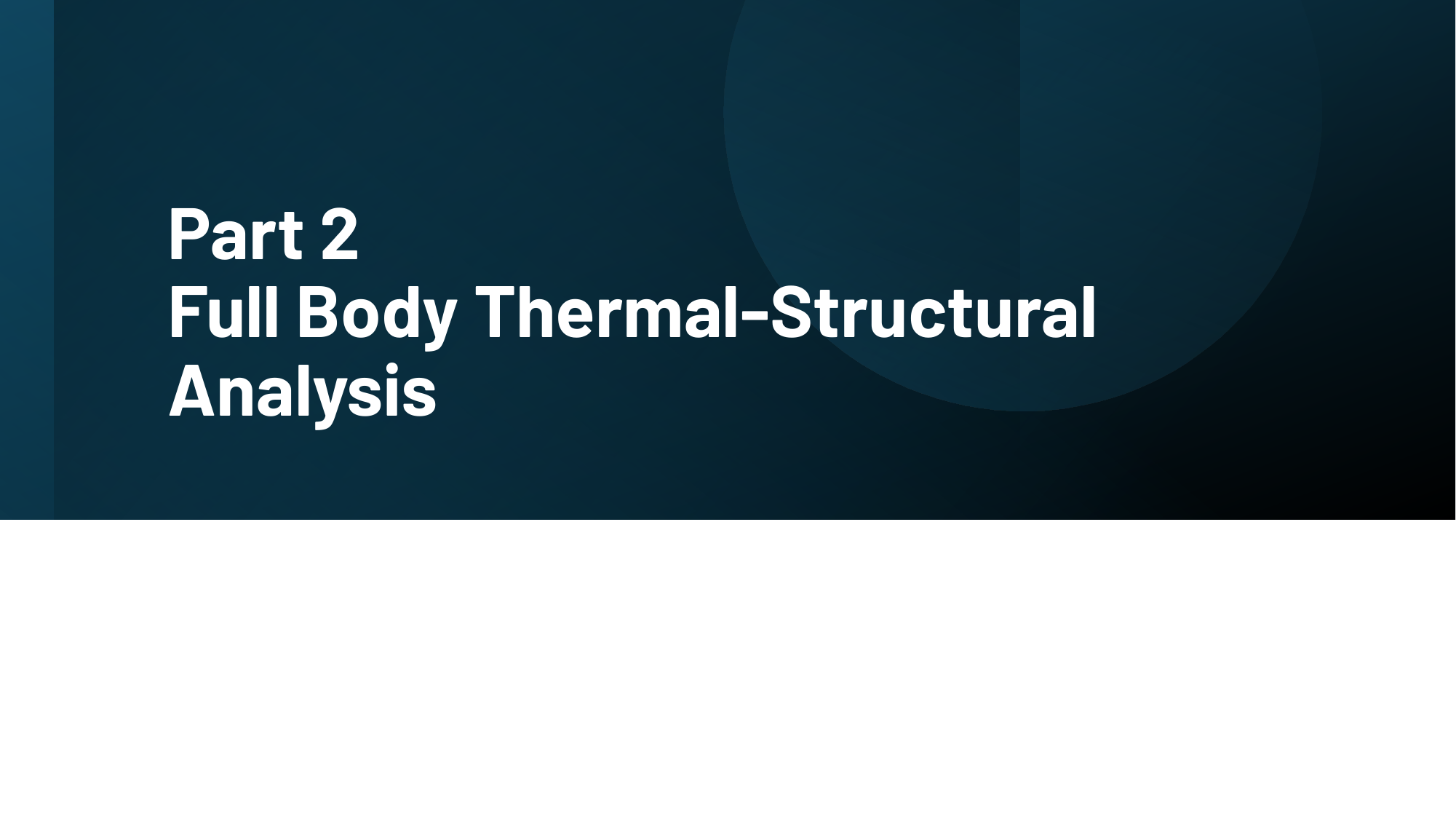

# Part 2 Full Body Thermal-Structural Analysis